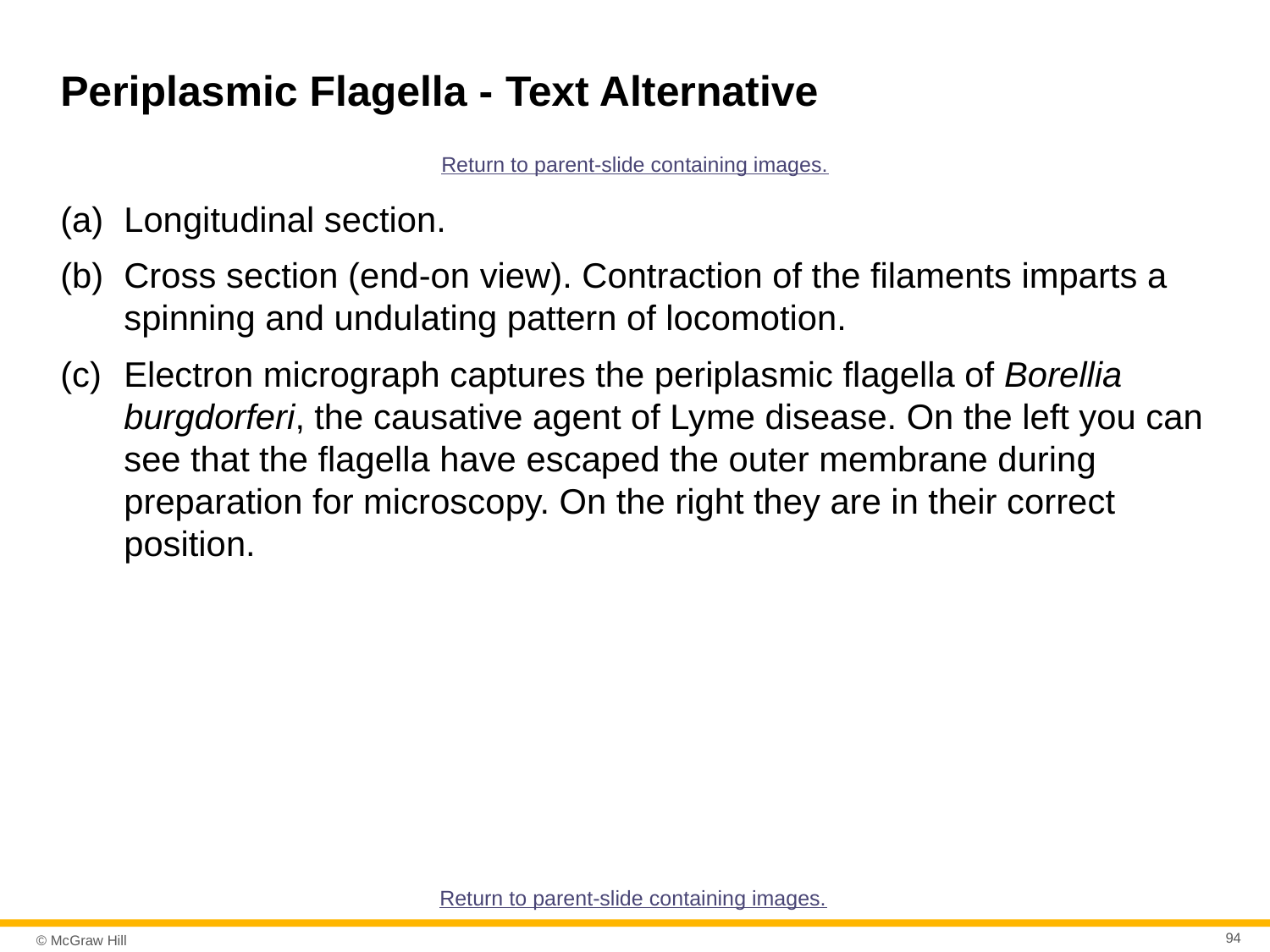

# Periplasmic Flagella - Text Alternative
Return to parent-slide containing images.
Longitudinal section.
Cross section (end-on view). Contraction of the filaments imparts a spinning and undulating pattern of locomotion.
Electron micrograph captures the periplasmic flagella of Borellia burgdorferi, the causative agent of Lyme disease. On the left you can see that the flagella have escaped the outer membrane during preparation for microscopy. On the right they are in their correct position.
Return to parent-slide containing images.